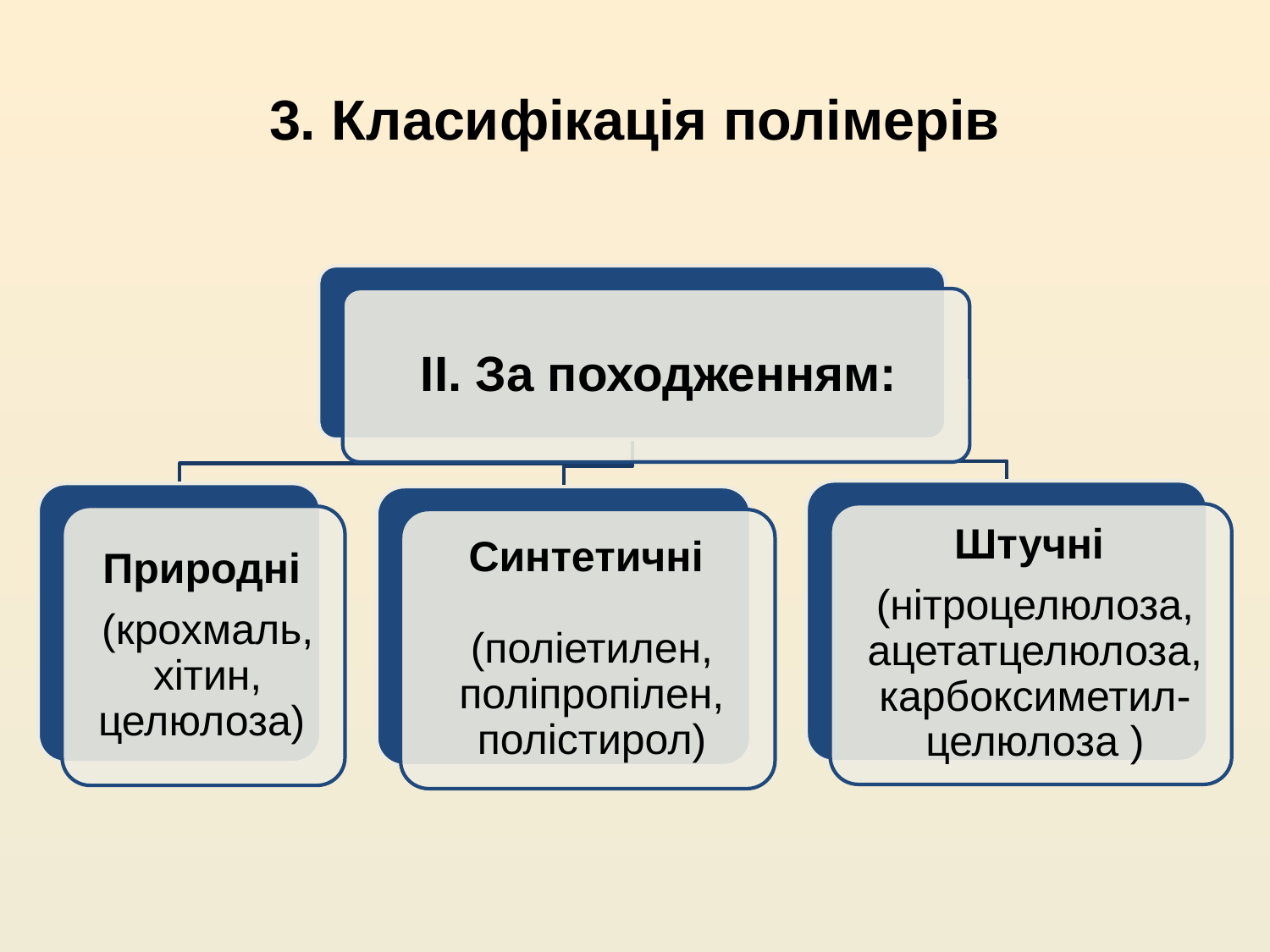

# 3. Класифікація полімерів
ІІ. За походженням:
Природні
(крохмаль, хітин, целюлоза)
Синтетичні

(поліетилен, поліпропілен,
полістирол)
Штучні
(нітроцелюлоза, ацетатцелюлоза, карбоксиметил-целюлоза )